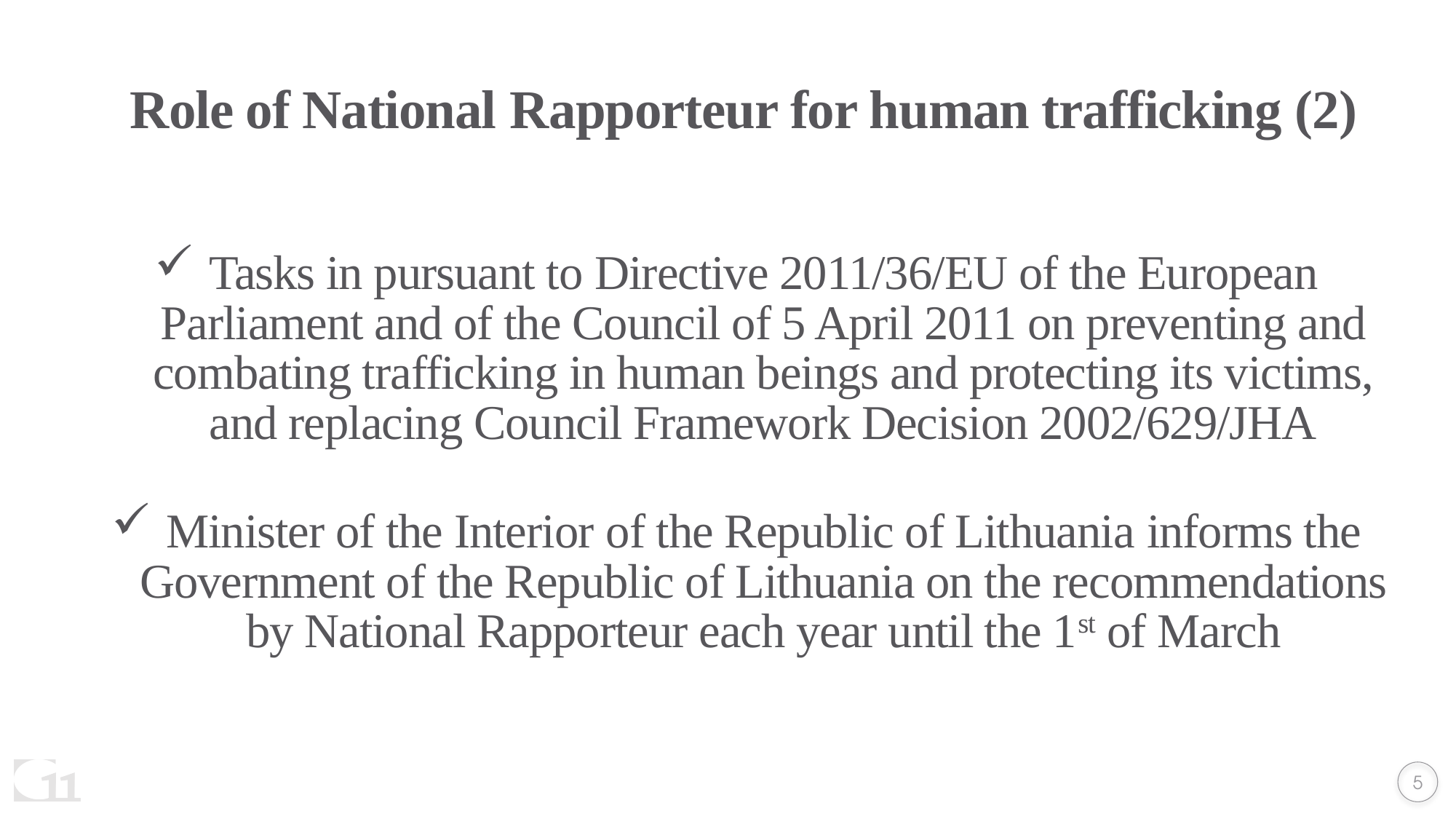

# Role of National Rapporteur for human trafficking (2)
Tasks in pursuant to Directive 2011/36/EU of the European Parliament and of the Council of 5 April 2011 on preventing and combating trafficking in human beings and protecting its victims, and replacing Council Framework Decision 2002/629/JHA
Minister of the Interior of the Republic of Lithuania informs the Government of the Republic of Lithuania on the recommendations by National Rapporteur each year until the 1st of March